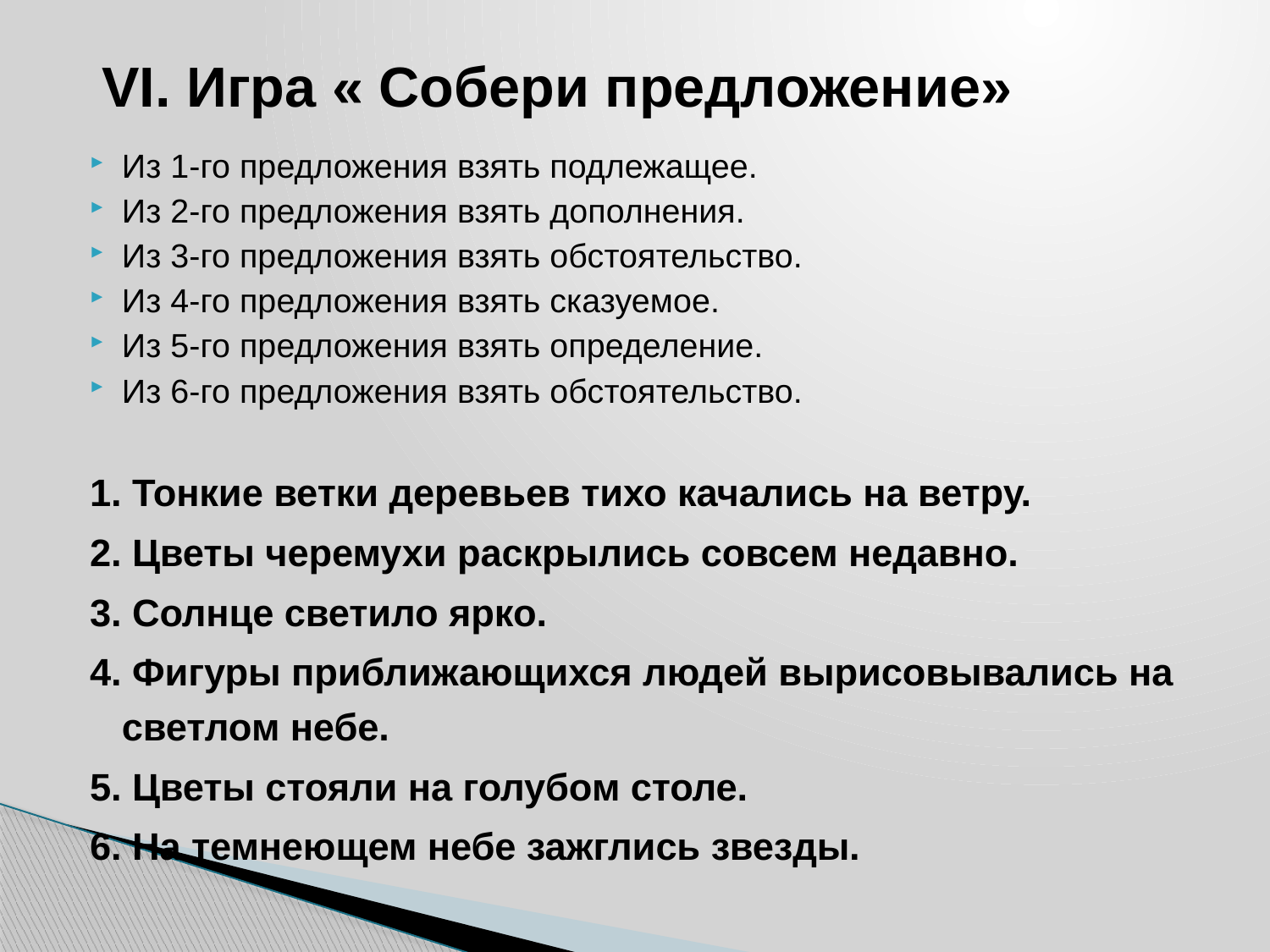

# VI. Игра « Собери предложение»
Из 1-го предложения взять подлежащее.
Из 2-го предложения взять дополнения.
Из 3-го предложения взять обстоятельство.
Из 4-го предложения взять сказуемое.
Из 5-го предложения взять определение.
Из 6-го предложения взять обстоятельство.

1. Тонкие ветки деревьев тихо качались на ветру.
2. Цветы черемухи раскрылись совсем недавно.
3. Солнце светило ярко.
4. Фигуры приближающихся людей вырисовывались на светлом небе.
5. Цветы стояли на голубом столе.
6. На темнеющем небе зажглись звезды.